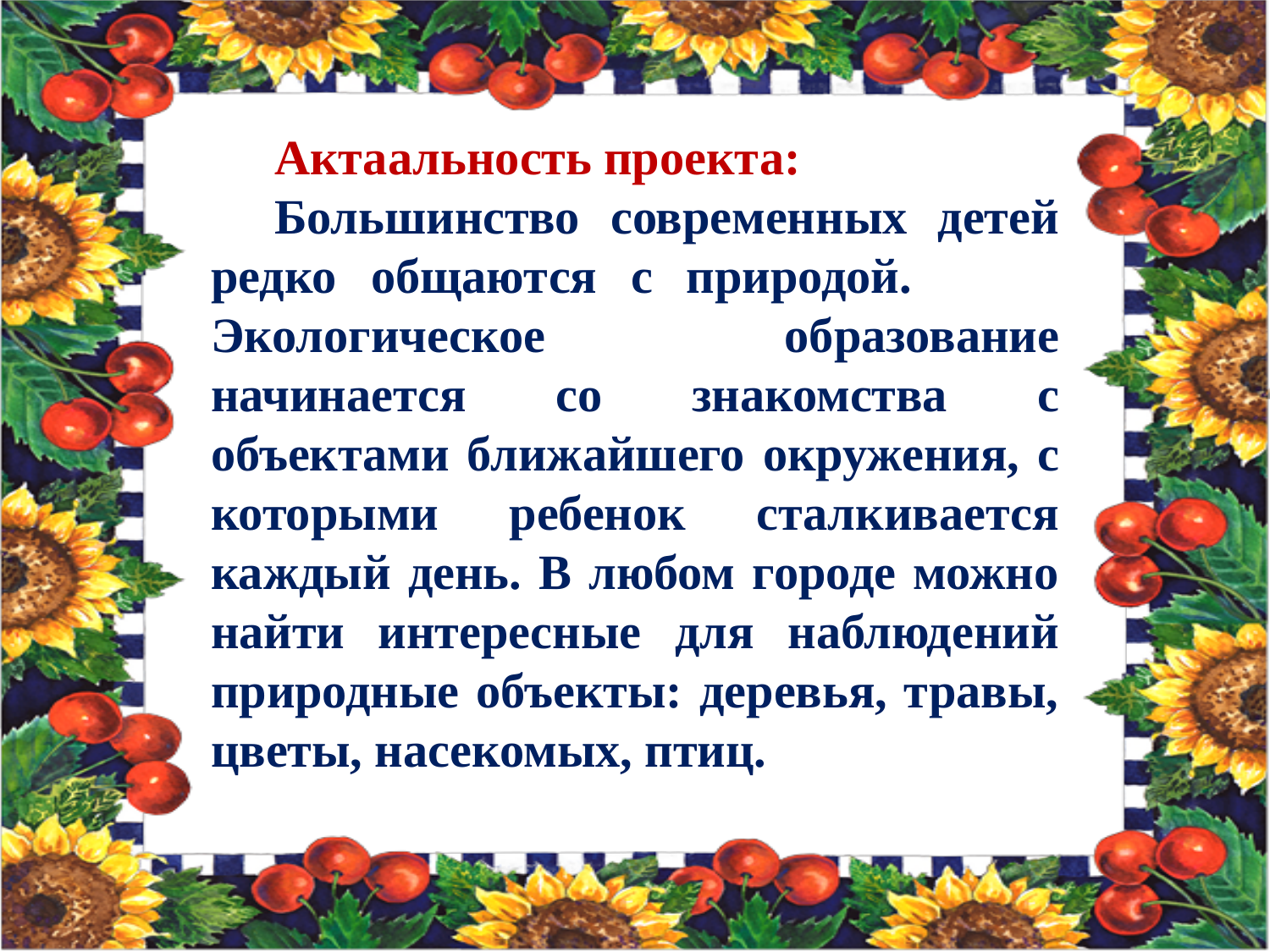

Актаальность проекта:
Большинство современных детей редко общаются с природой. 	Экологическое образование начинается со знакомства с объектами ближайшего окружения, с которыми ребенок сталкивается каждый день. В любом городе можно найти интересные для наблюдений природные объекты: деревья, травы, цветы, насекомых, птиц.